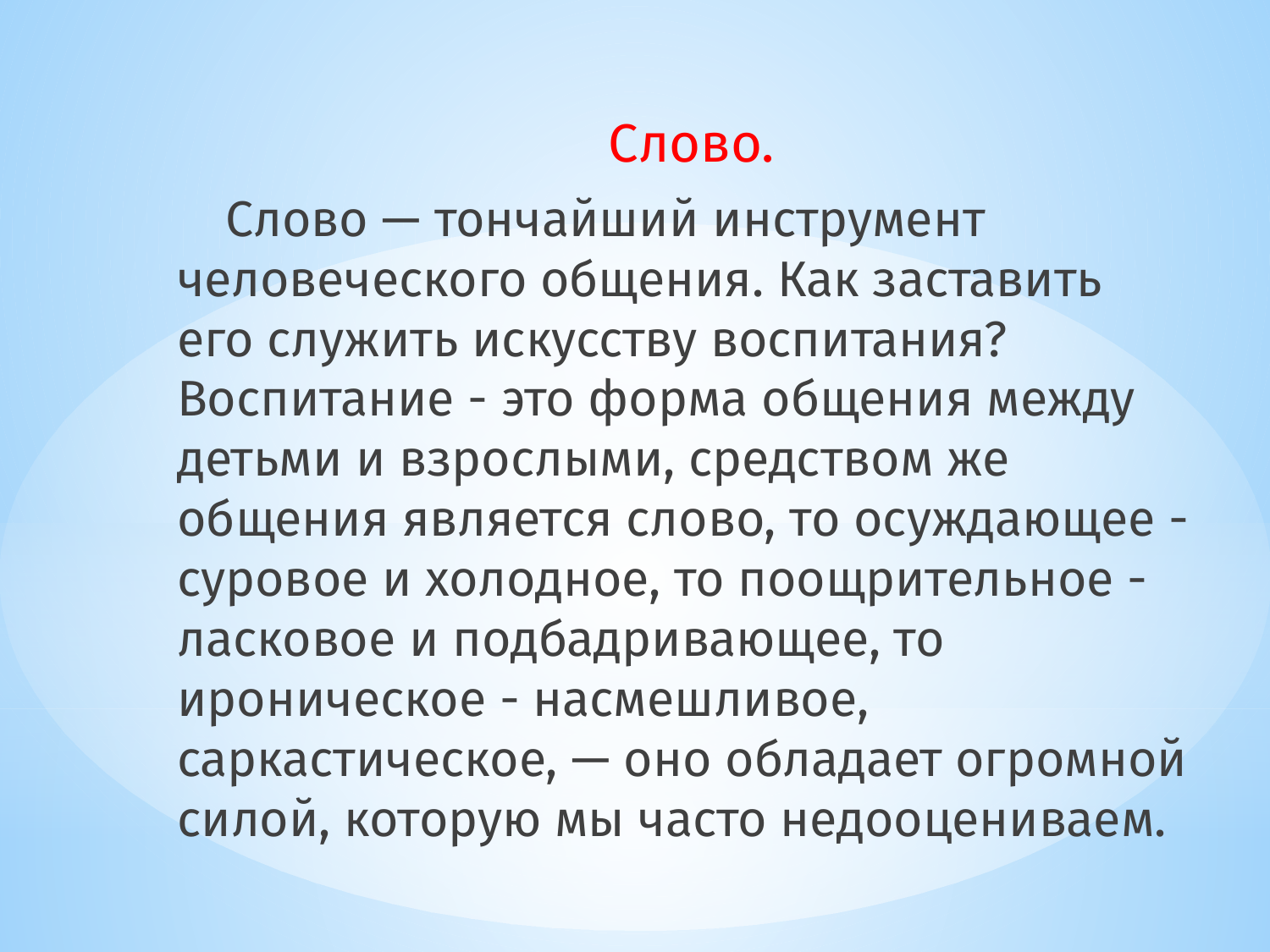

Слово.
     Слово — тончайший инструмент человеческого общения. Как заставить его служить искусству воспитания? Воспитание - это форма общения между детьми и взрослыми, средством же общения является слово, то осуждающее - суровое и холодное, то поощрительное - ласковое и подбадривающее, то ироническое - насмешливое, саркастическое, — оно обладает огромной силой, которую мы часто недооцениваем.

#